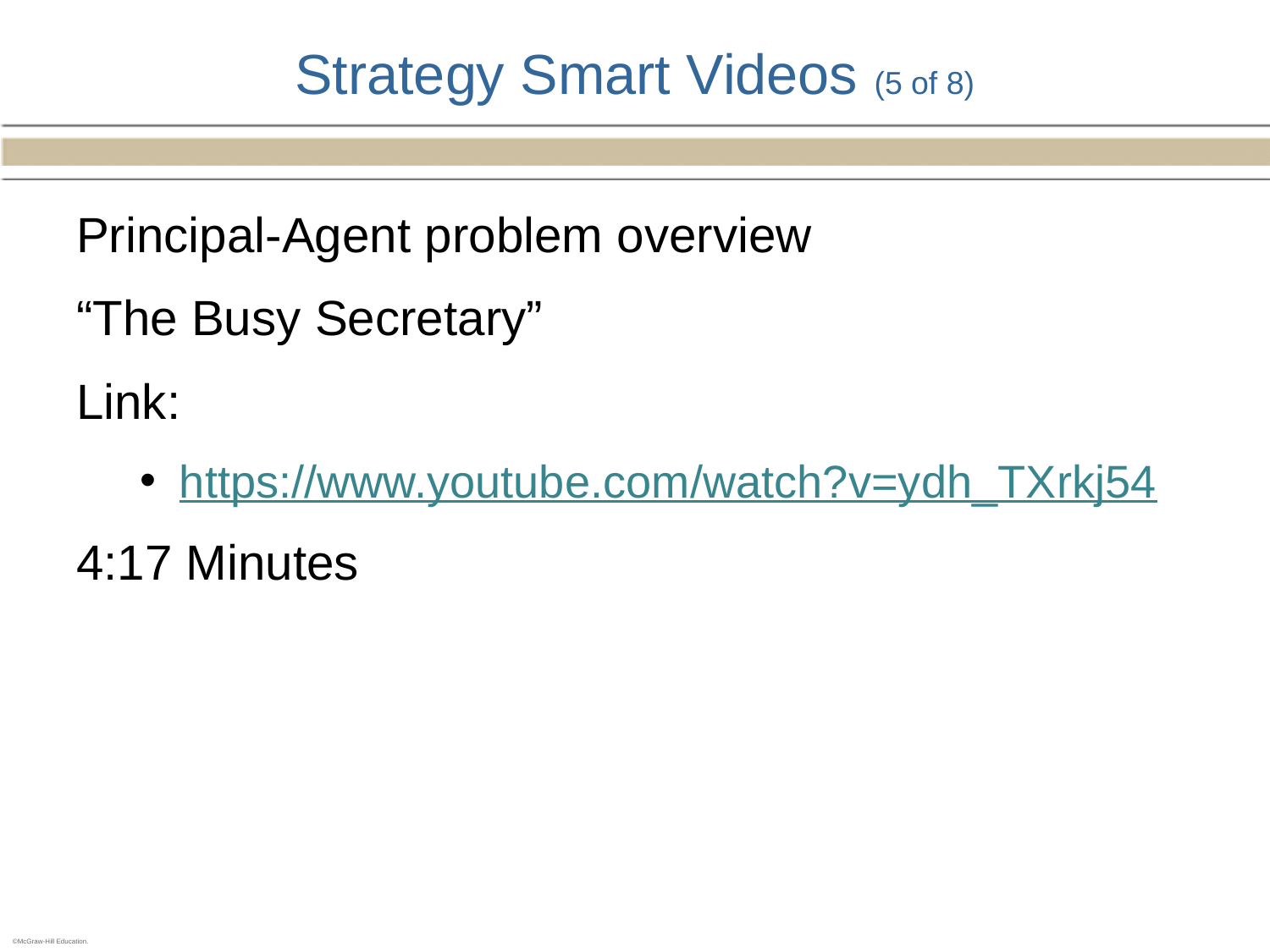

# Strategy Smart Videos (5 of 8)
Principal-Agent problem overview
“The Busy Secretary”
Link:
https://www.youtube.com/watch?v=ydh_TXrkj54
4:17 Minutes